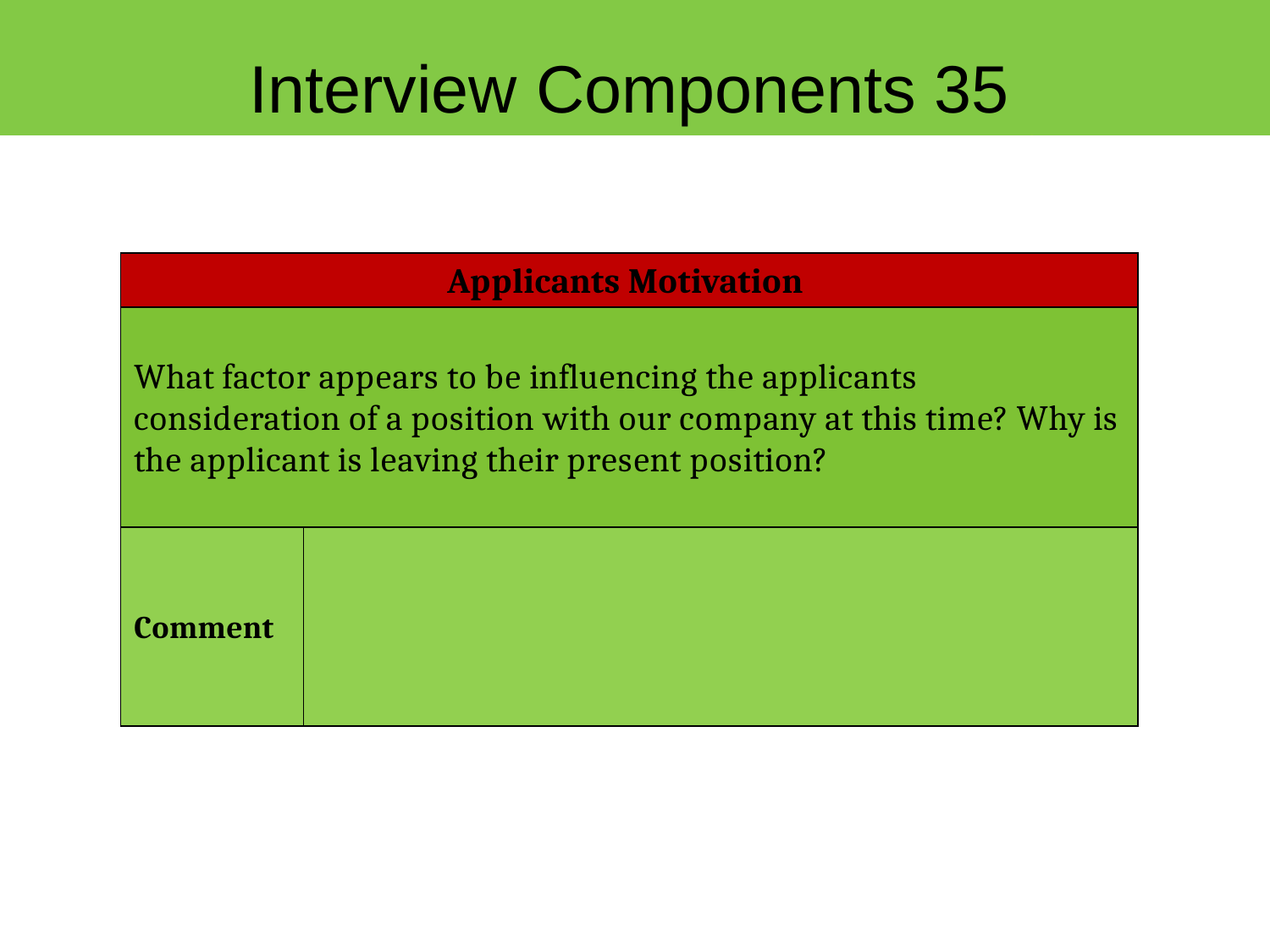

Interview Components 35

| Applicants Motivation |  |
| --- | --- |
| What factor appears to be influencing the applicants consideration of a position with our company at this time? Why is the applicant is leaving their present position? |  |
| Comment |  |